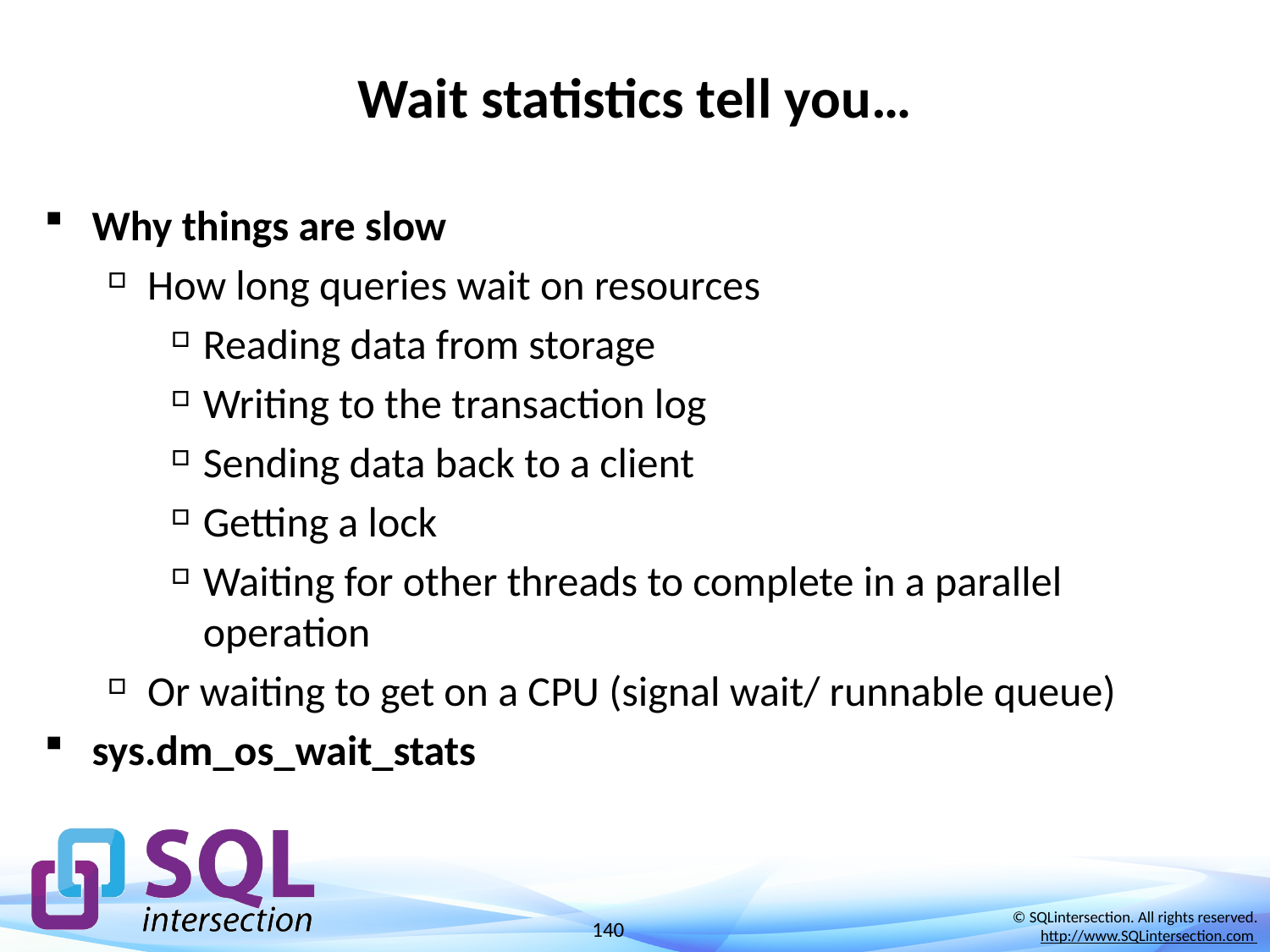

# Wait statistics tell you…
Why things are slow
How long queries wait on resources
Reading data from storage
Writing to the transaction log
Sending data back to a client
Getting a lock
Waiting for other threads to complete in a parallel operation
Or waiting to get on a CPU (signal wait/ runnable queue)
sys.dm_os_wait_stats